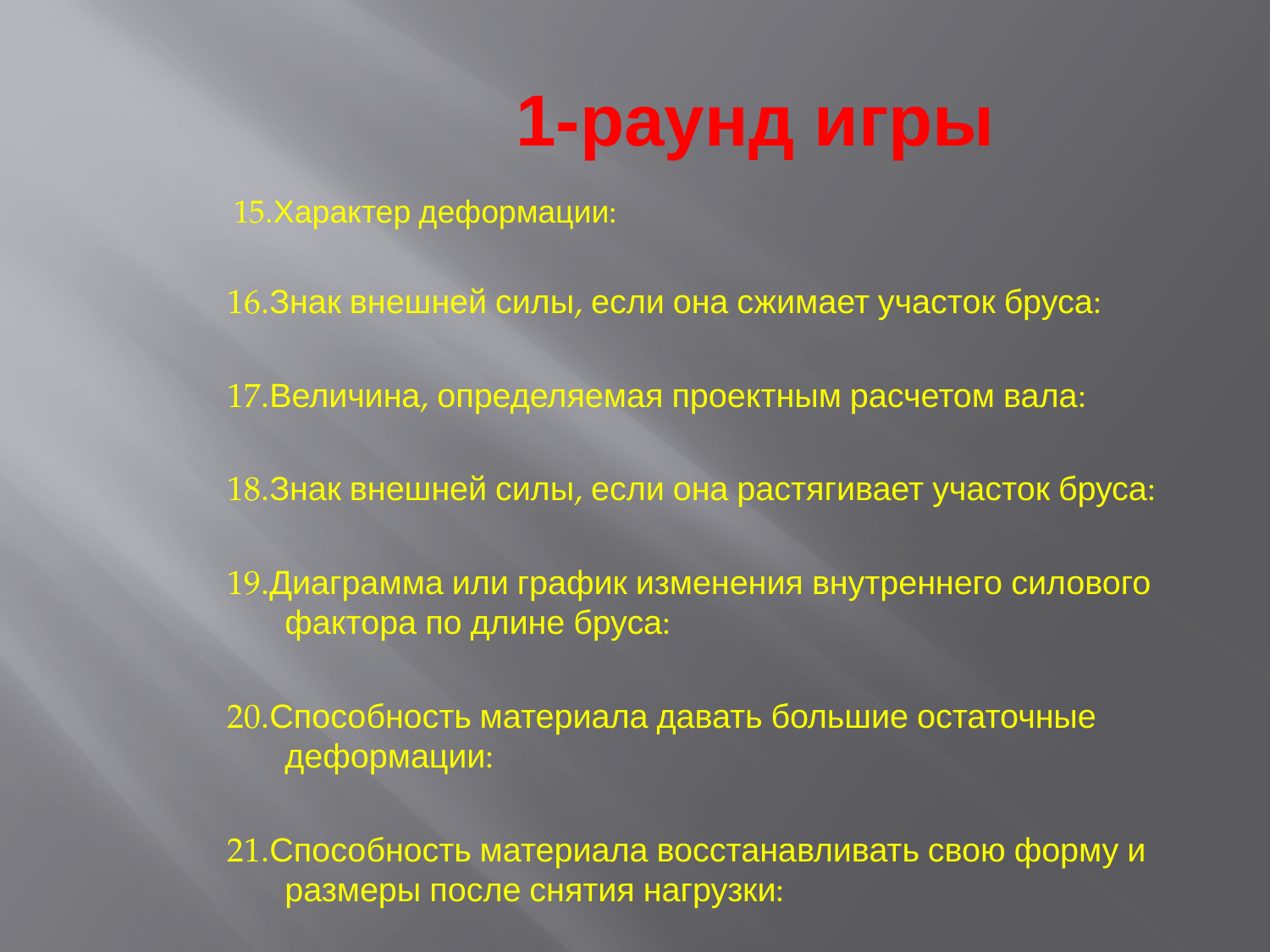

# 1-раунд игры
 15.Характер деформации:

16.Знак внешней силы, если она сжимает участок бруса:

17.Величина, определяемая проектным расчетом вала:

18.Знак внешней силы, если она растягивает участок бруса:

19.Диаграмма или график изменения внутреннего силового фактора по длине бруса:

20.Способность материала давать большие остаточные деформации:

21.Способность материала восстанавливать свою форму и размеры после снятия нагрузки: